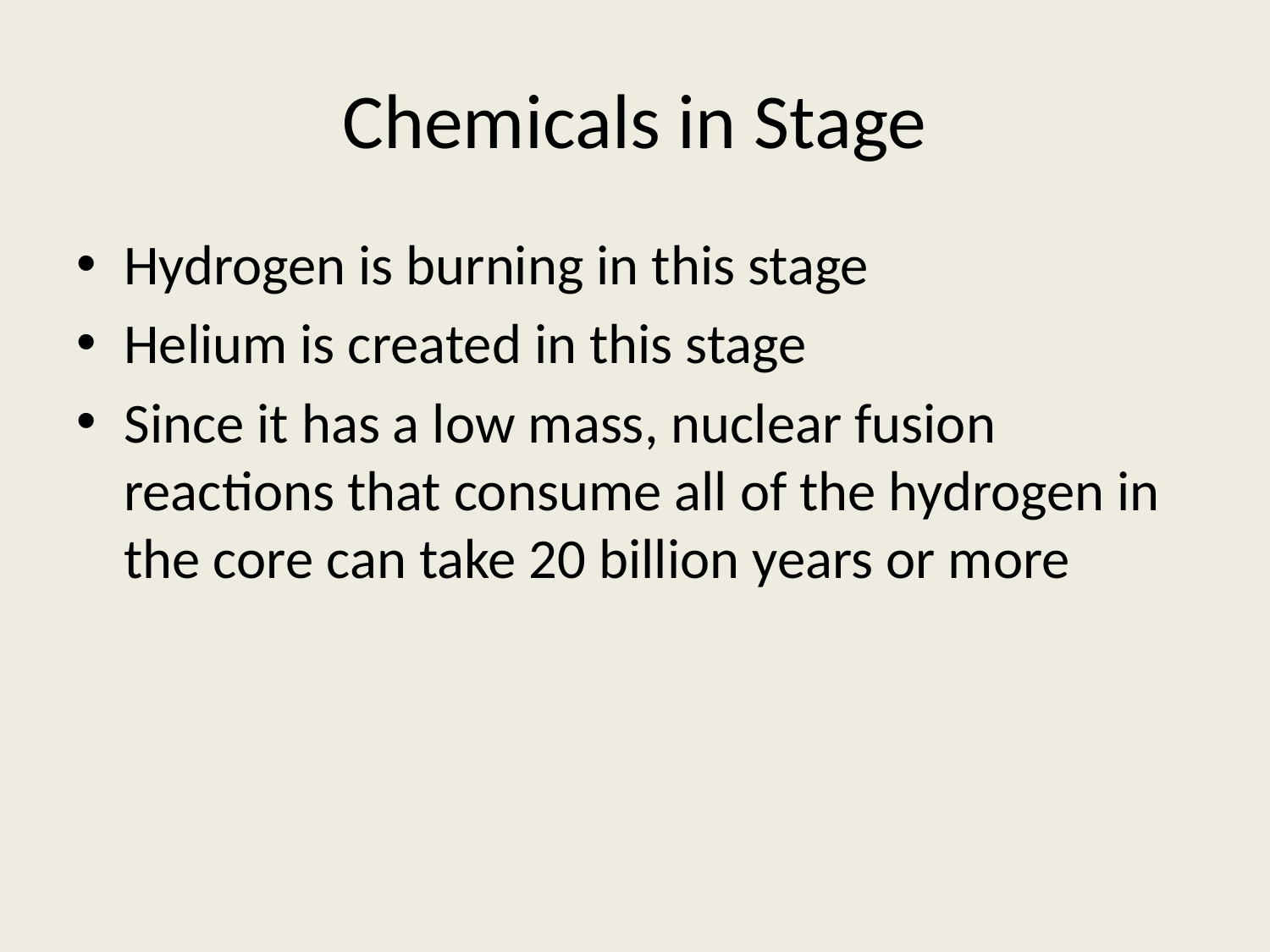

# Chemicals in Stage
Hydrogen is burning in this stage
Helium is created in this stage
Since it has a low mass, nuclear fusion reactions that consume all of the hydrogen in the core can take 20 billion years or more